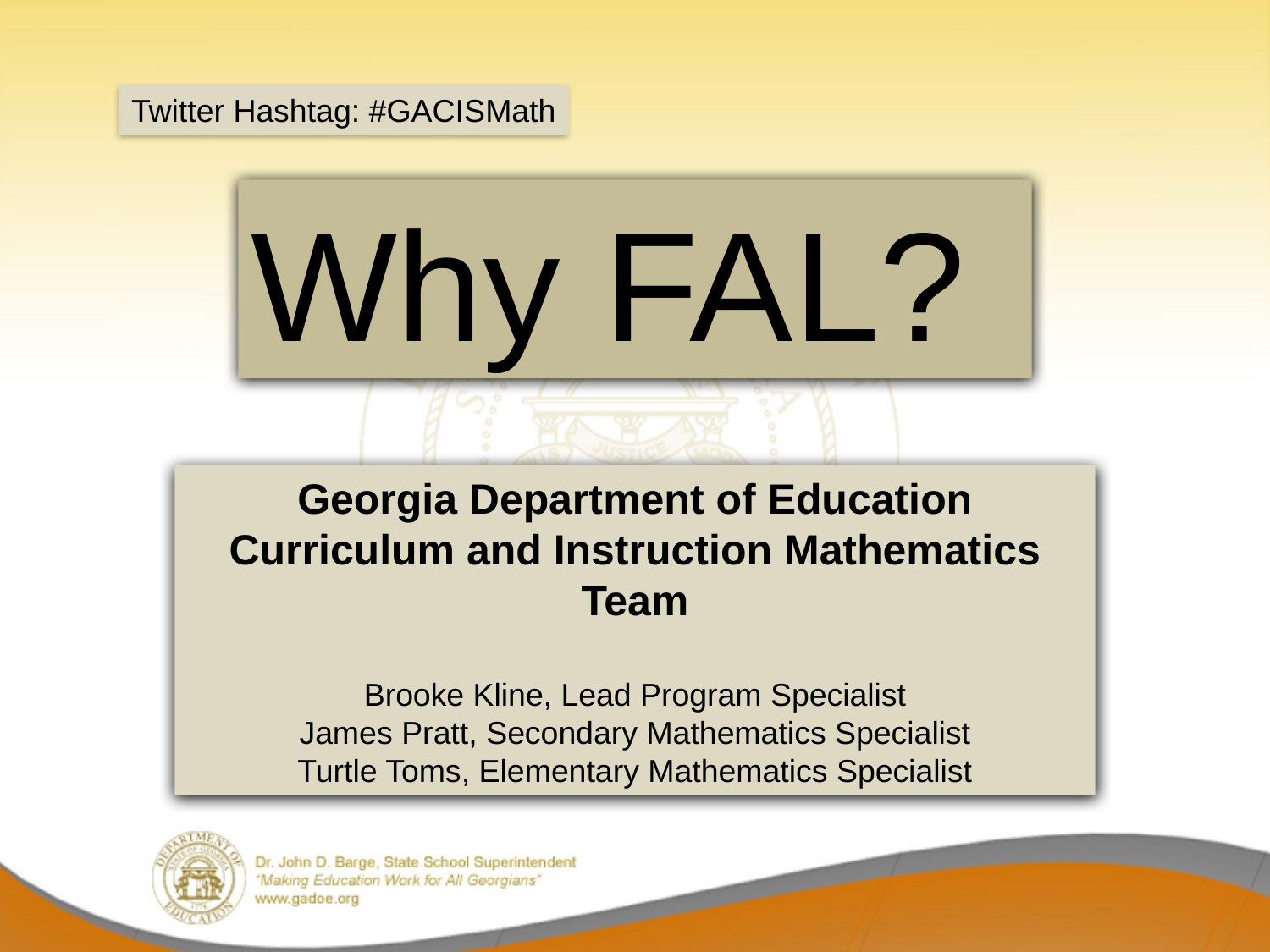

Twitter Hashtag: #GACISMath
Why FAL?
Georgia Department of Education
Curriculum and Instruction Mathematics Team

Brooke Kline, Lead Program Specialist
James Pratt, Secondary Mathematics Specialist
Turtle Toms, Elementary Mathematics Specialist